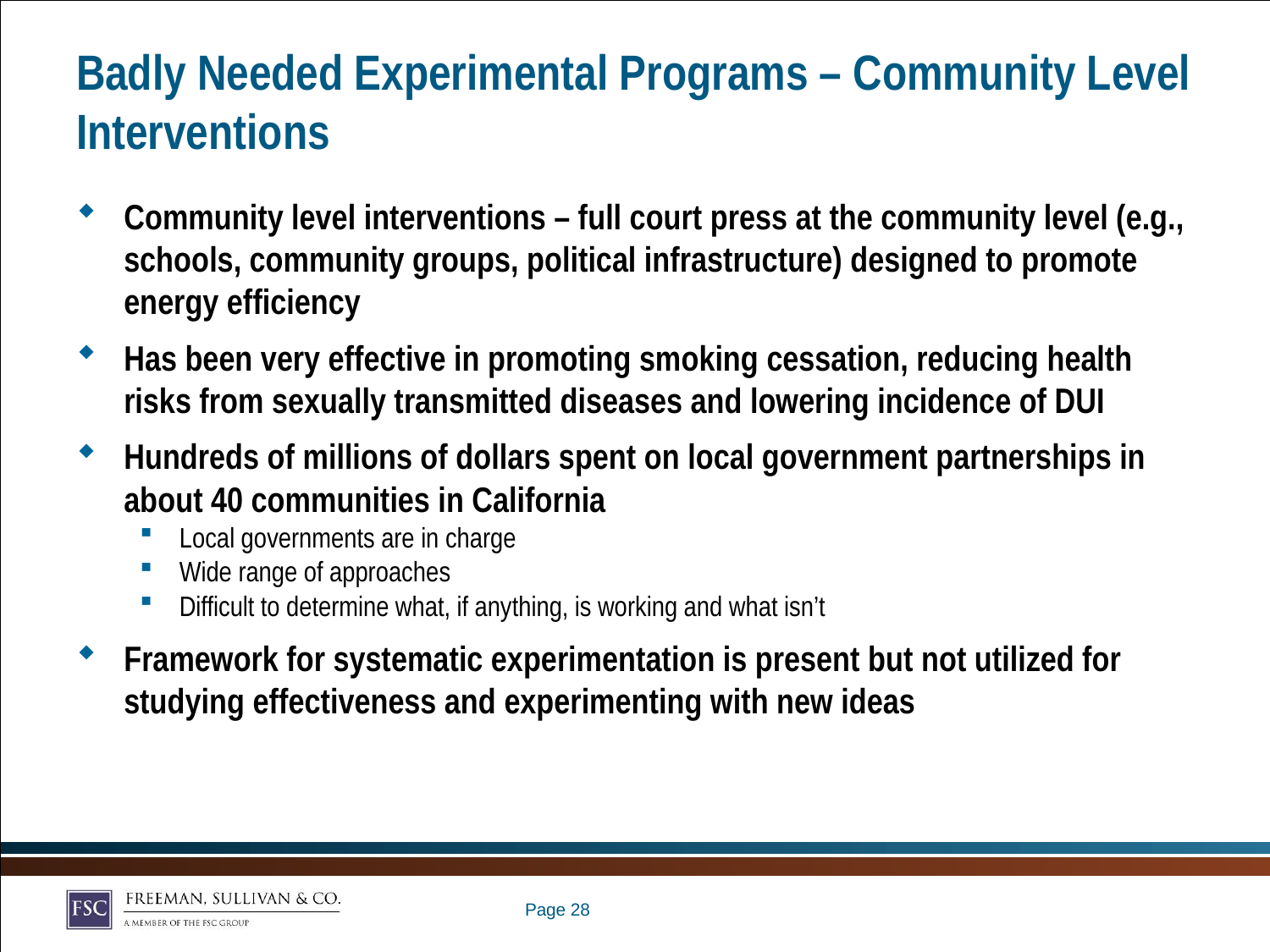

# Badly Needed Experimental Programs – Community Level Interventions
Community level interventions – full court press at the community level (e.g., schools, community groups, political infrastructure) designed to promote energy efficiency
Has been very effective in promoting smoking cessation, reducing health risks from sexually transmitted diseases and lowering incidence of DUI
Hundreds of millions of dollars spent on local government partnerships in about 40 communities in California
Local governments are in charge
Wide range of approaches
Difficult to determine what, if anything, is working and what isn’t
Framework for systematic experimentation is present but not utilized for studying effectiveness and experimenting with new ideas

Page 28